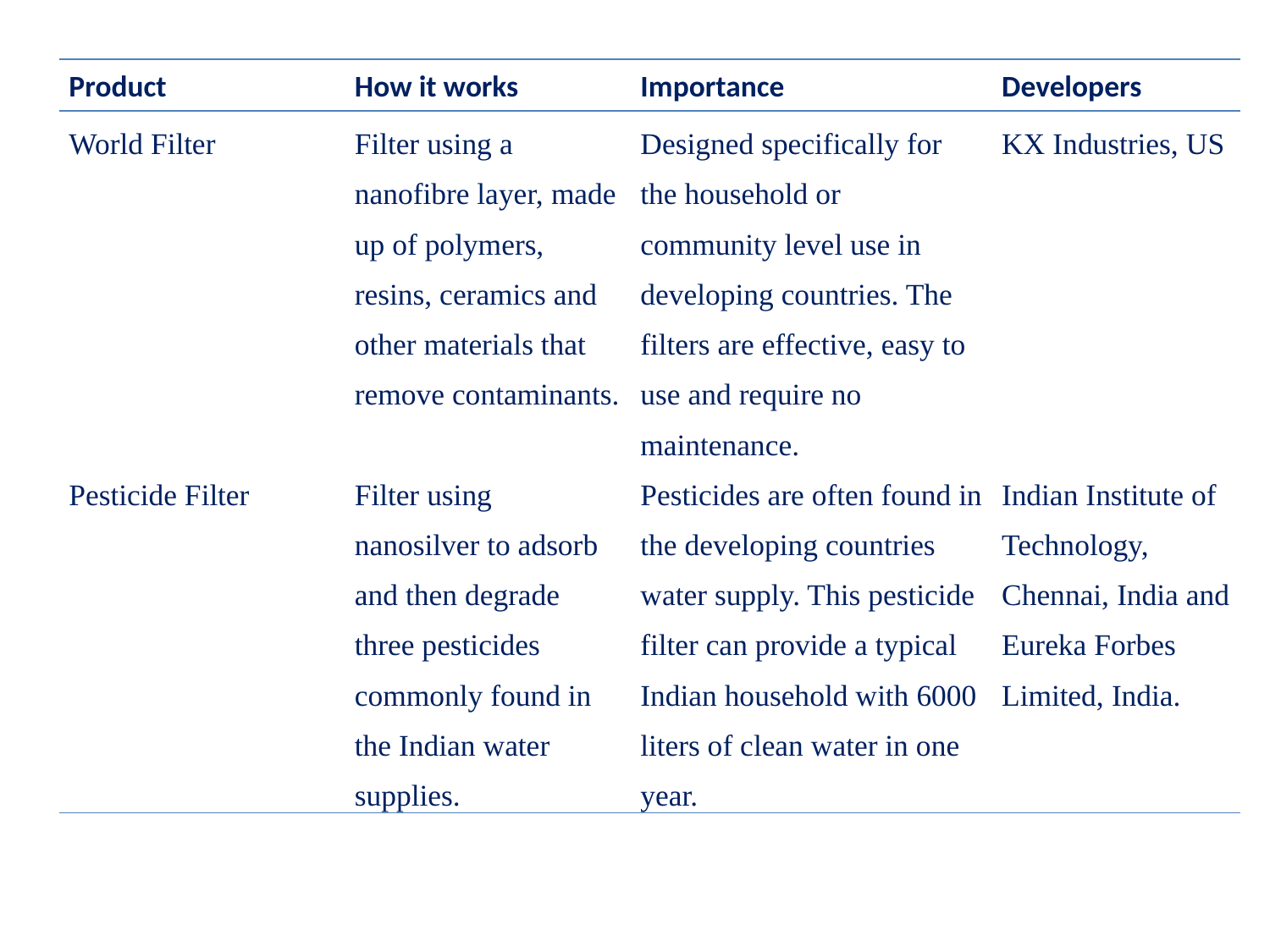

| Product | How it works | Importance | Developers |
| --- | --- | --- | --- |
| World Filter | Filter using a nanofibre layer, made up of polymers, resins, ceramics and other materials that remove contaminants. | Designed specifically for the household or community level use in developing countries. The filters are effective, easy to use and require no maintenance. | KX Industries, US |
| Pesticide Filter | Filter using nanosilver to adsorb and then degrade three pesticides commonly found in the Indian water supplies. | Pesticides are often found in the developing countries water supply. This pesticide filter can provide a typical Indian household with 6000 liters of clean water in one year. | Indian Institute of Technology, Chennai, India and Eureka Forbes Limited, India. |